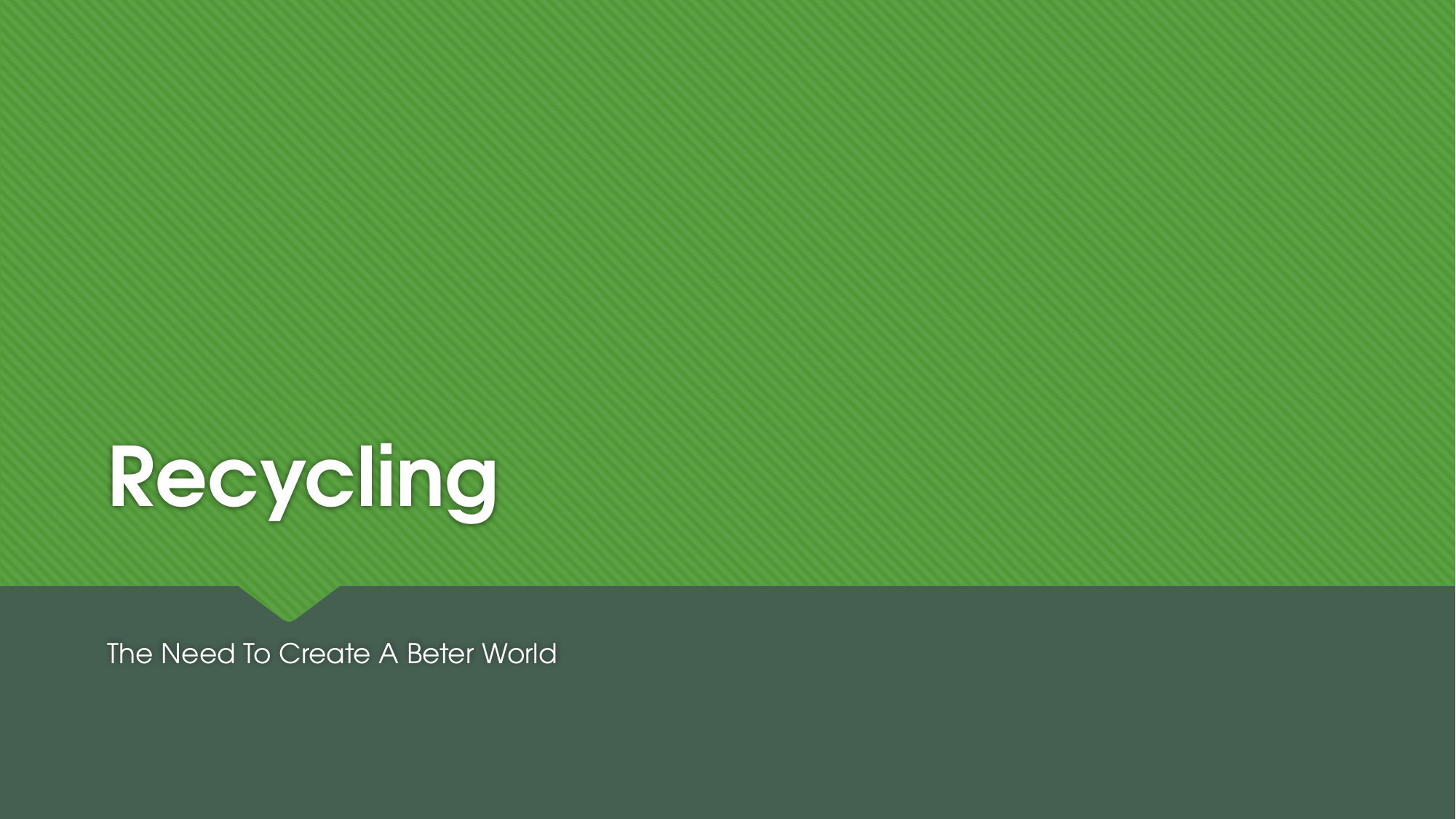

# Recycling
The Need To Create A Beter World